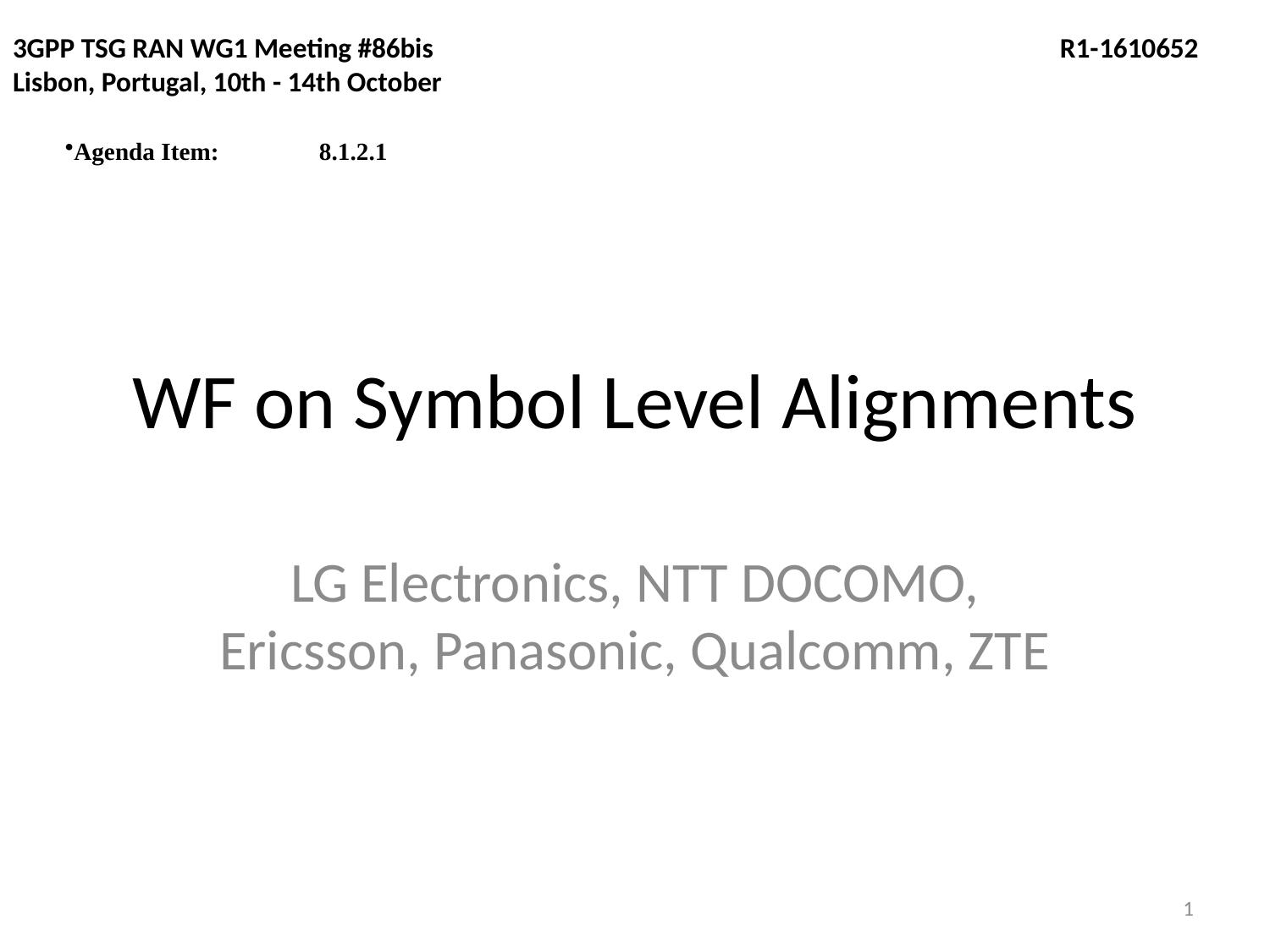

3GPP TSG RAN WG1 Meeting #86bis	                                                                                     R1-1610652
Lisbon, Portugal, 10th - 14th October

Agenda Item:	8.1.2.1

# WF on Symbol Level Alignments
LG Electronics, NTT DOCOMO, Ericsson, Panasonic, Qualcomm, ZTE
1